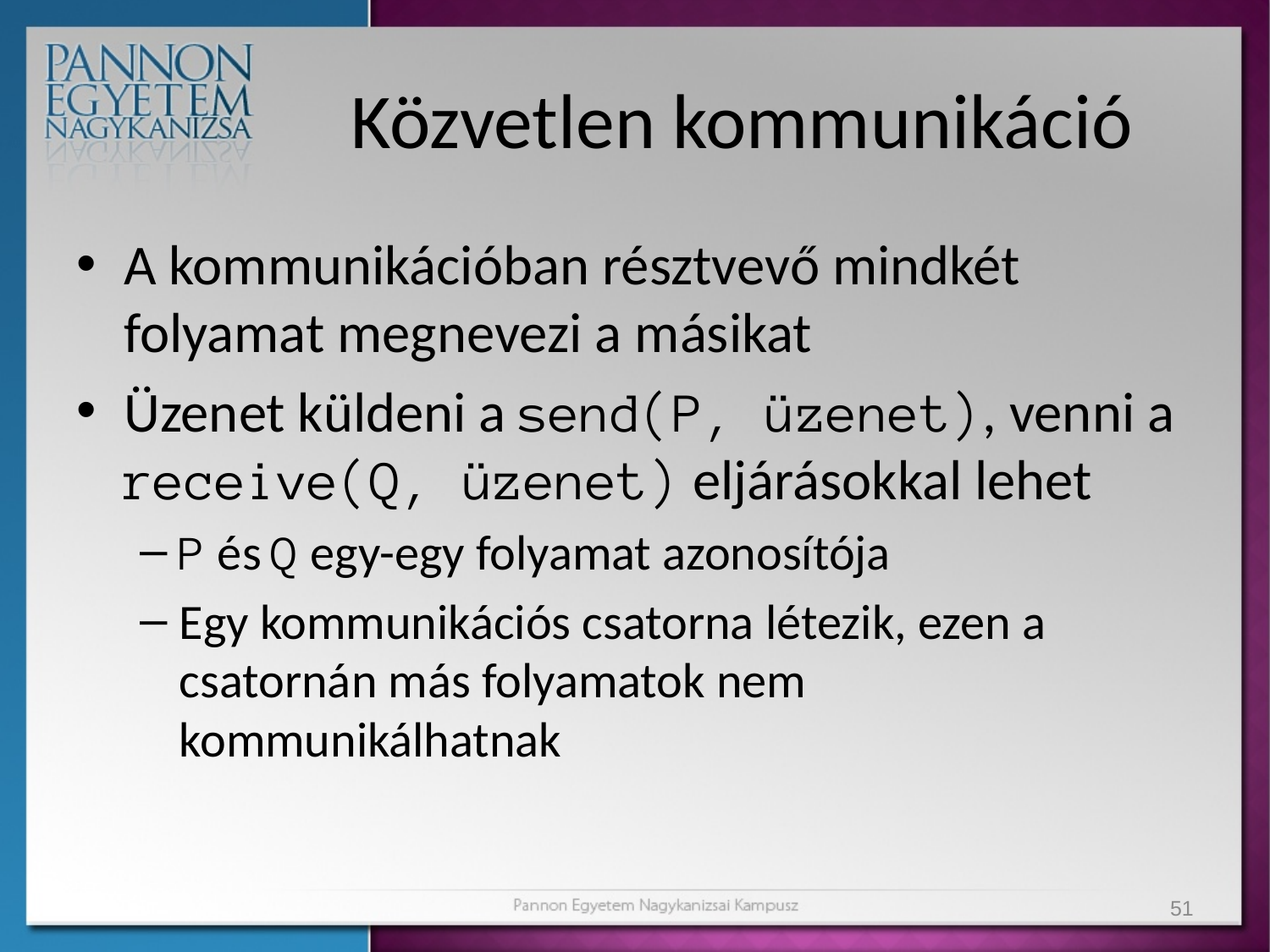

# Közvetlen kommunikáció
A kommunikációban résztvevő mindkét folyamat megnevezi a másikat
Üzenet küldeni a send(P, üzenet), venni a receive(Q, üzenet) eljárásokkal lehet
P és Q egy-egy folyamat azonosítója
Egy kommunikációs csatorna létezik, ezen a csatornán más folyamatok nem kommunikálhatnak
51